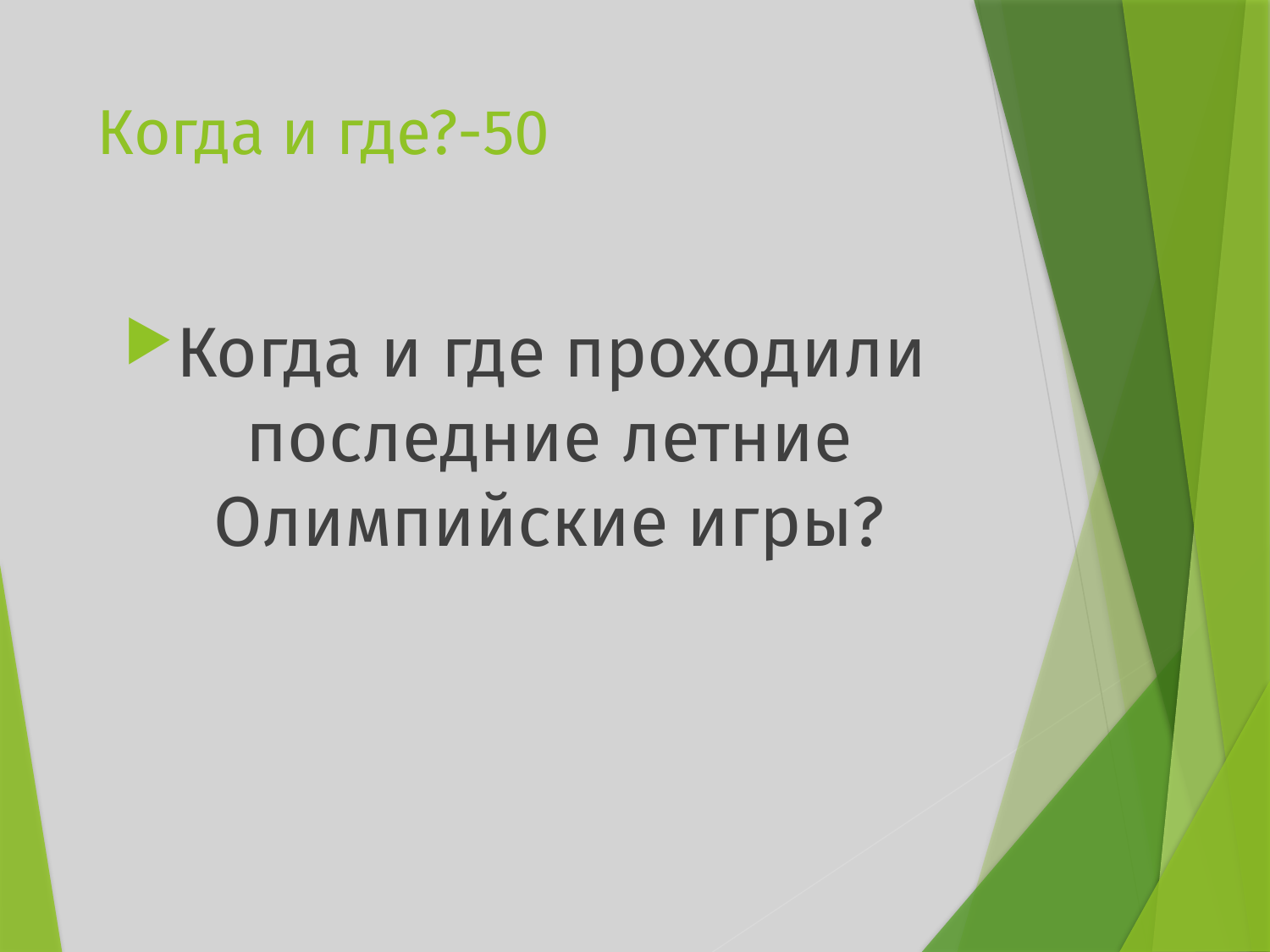

# Когда и где?-50
Когда и где проходили последние летние Олимпийские игры?